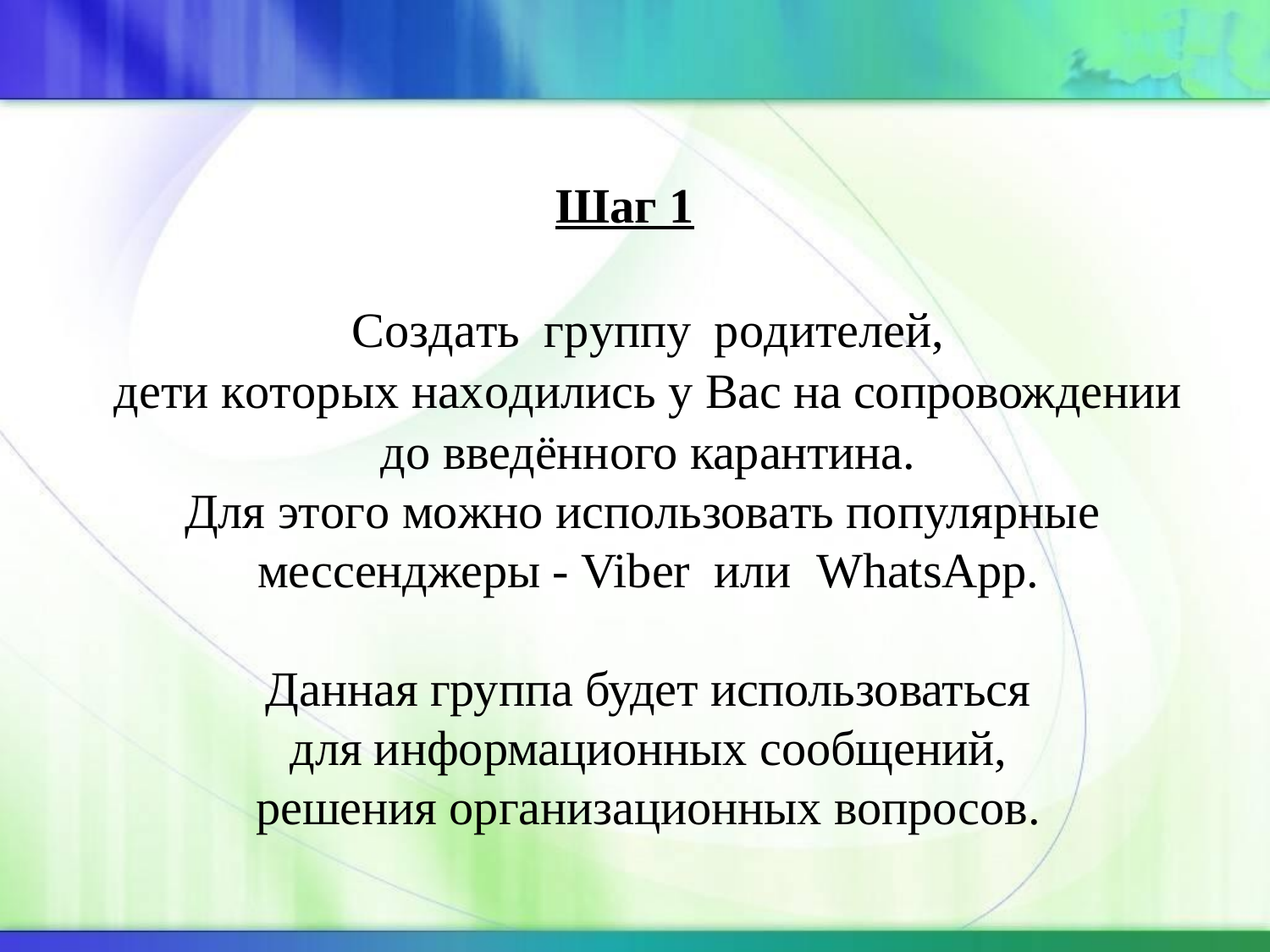

# Шаг 1
Создать	группу	родителей,
дети которых находились у Вас на сопровождении
до введённого карантина.
Для этого можно использовать популярные  мессенджеры - Viber  или  WhatsApp.

Данная группа будет использоваться
для информационных сообщений,
решения организационных вопросов.